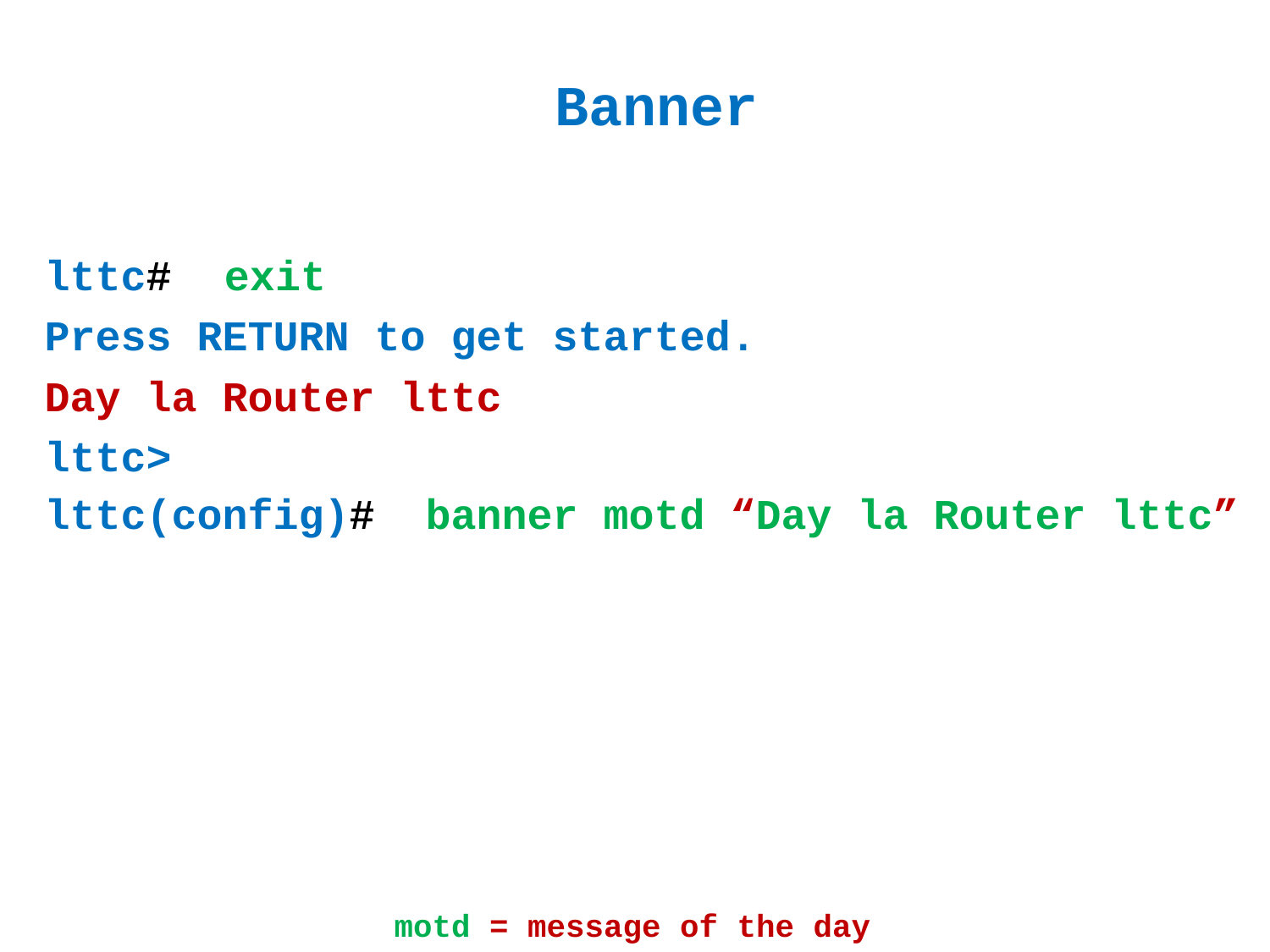

# Banner
lttc#
exit
Press RETURN to get started.
Day la Router lttc
lttc>
banner motd “Day la Router lttc”
lttc(config)#
motd = message of the day